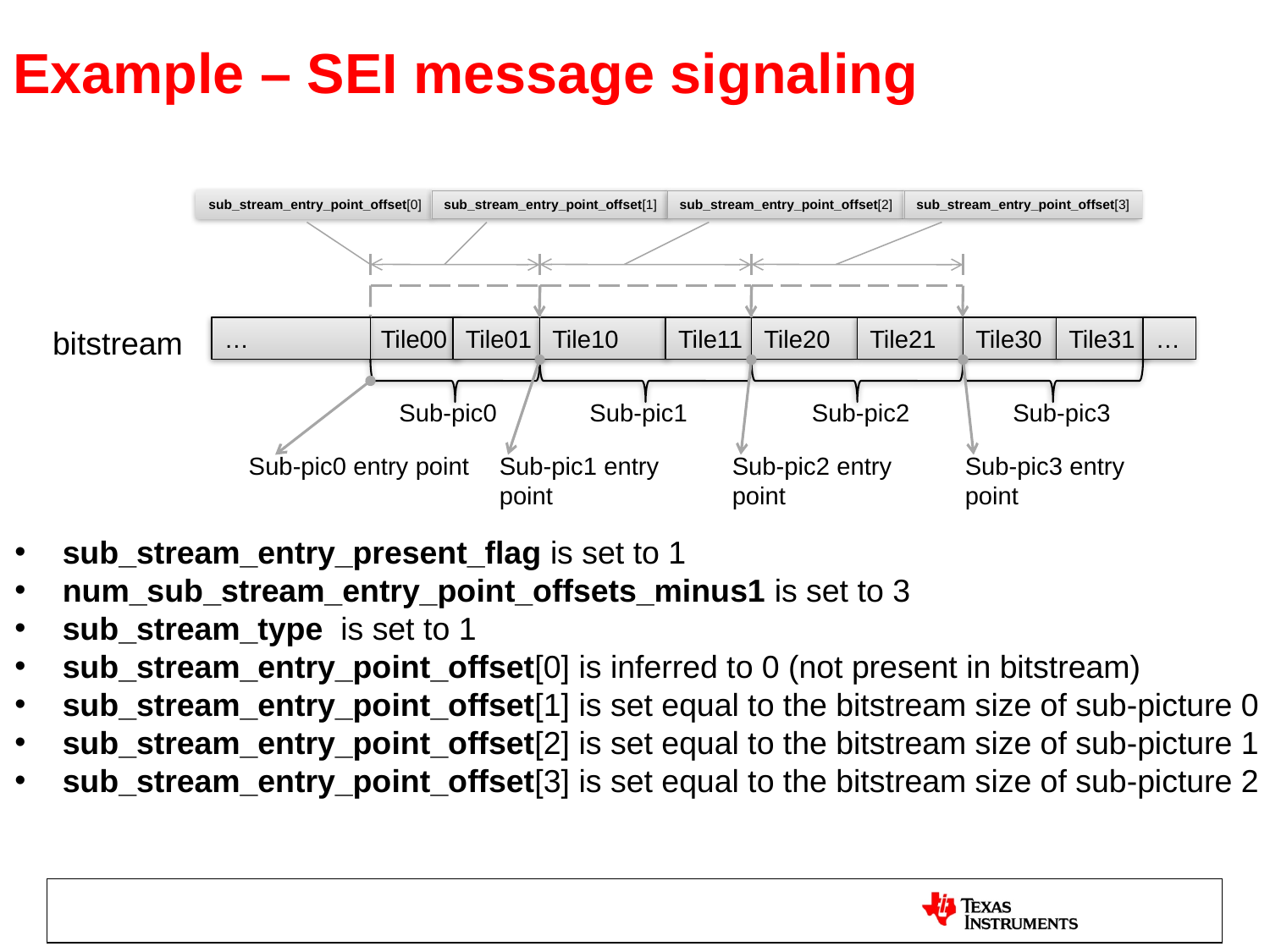

# Example – SEI message signaling
sub_stream_entry_point_offset[0]
sub_stream_entry_point_offset[1]
sub_stream_entry_point_offset[2]
sub_stream_entry_point_offset[3]

bitstream
…
Tile00
Tile01
Tile10
Tile11
Tile20
Tile21
Tile30
Tile31
…
Sub-pic0
Sub-pic1
Sub-pic2
Sub-pic3
Sub-pic3 entry point
Sub-pic0 entry point
Sub-pic1 entry point
Sub-pic2 entry point
sub_stream_entry_present_flag is set to 1
num_sub_stream_entry_point_offsets_minus1 is set to 3
sub_stream_type  is set to 1
sub_stream_entry_point_offset[0] is inferred to 0 (not present in bitstream)
sub_stream_entry_point_offset[1] is set equal to the bitstream size of sub-picture 0
sub_stream_entry_point_offset[2] is set equal to the bitstream size of sub-picture 1
sub_stream_entry_point_offset[3] is set equal to the bitstream size of sub-picture 2